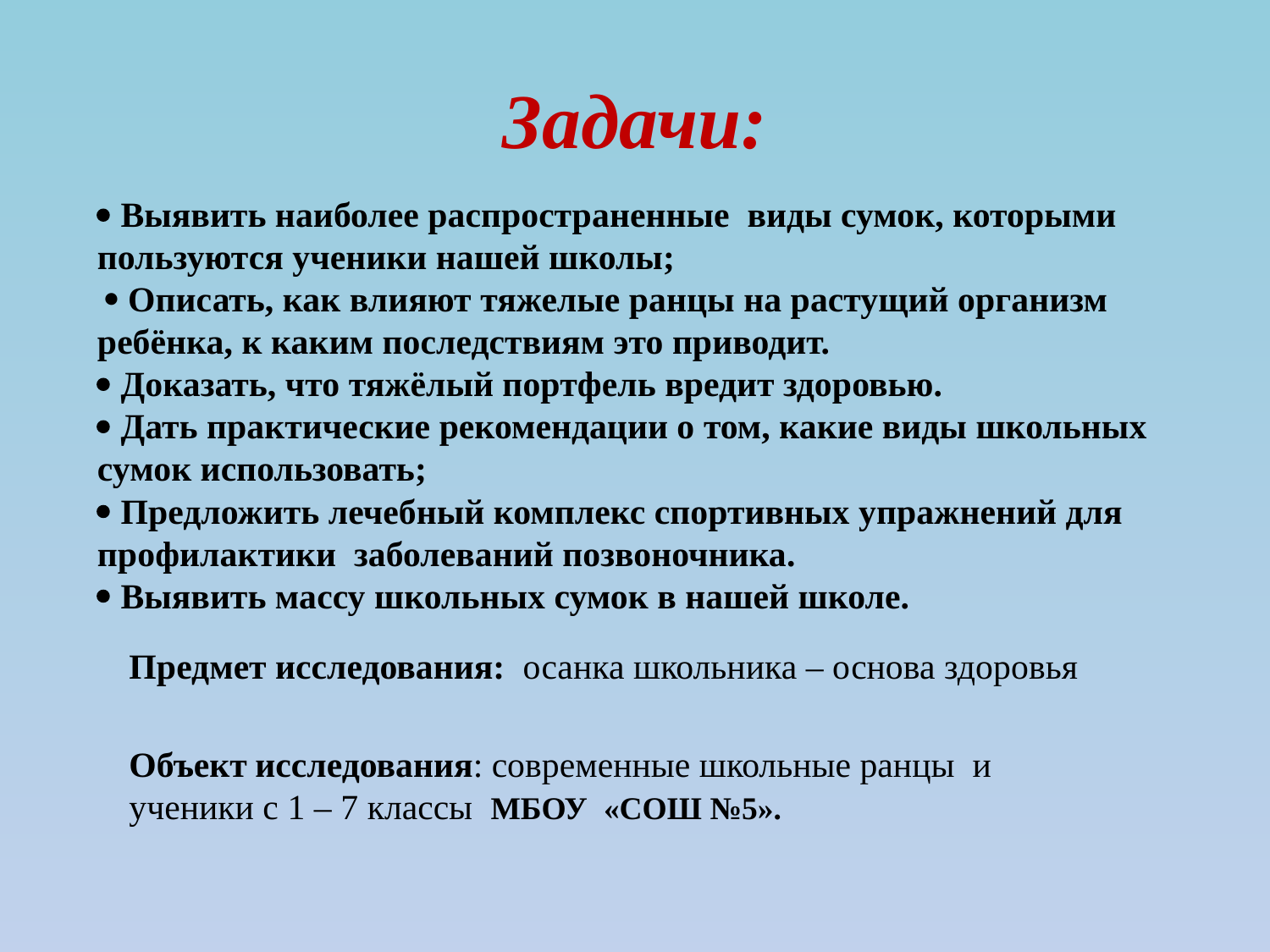

# Задачи:
• Выявить наиболее распространенные  виды сумок, которыми пользуются ученики нашей школы;
 • Описать, как влияют тяжелые ранцы на растущий организм ребёнка, к каким последствиям это приводит.
• Доказать, что тяжёлый портфель вредит здоровью.
• Дать практические рекомендации о том, какие виды школьных сумок использовать;
• Предложить лечебный комплекс спортивных упражнений для профилактики  заболеваний позвоночника.
• Выявить массу школьных сумок в нашей школе.
Предмет исследования:  осанка школьника – основа здоровья
Объект исследования: современные школьные ранцы  и ученики с 1 – 7 классы  МБОУ  «СОШ №5».